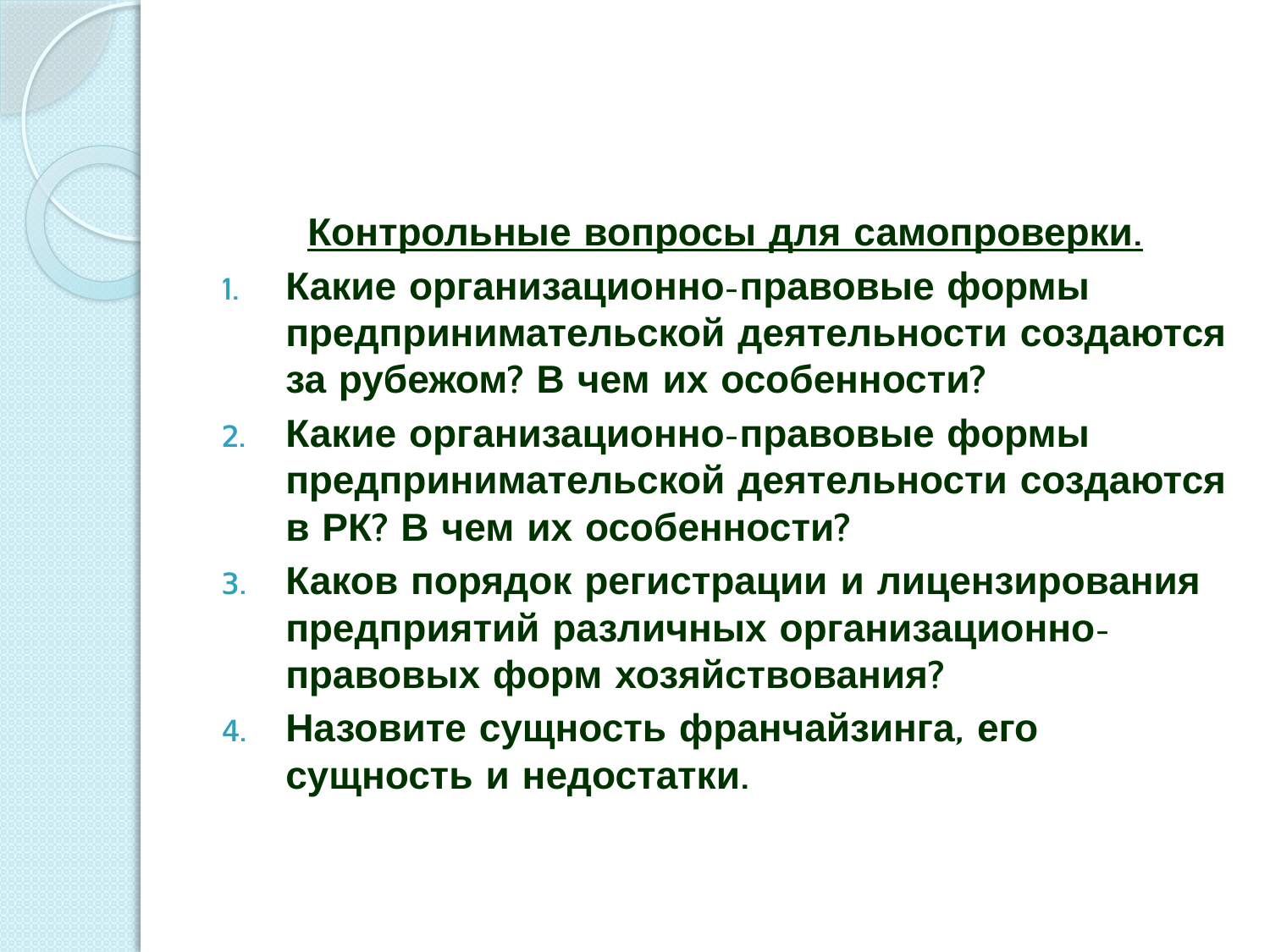

Контрольные вопросы для самопроверки.
Какие организационно-правовые формы предпринимательской деятельности создаются за рубежом? В чем их особенности?
Какие организационно-правовые формы предпринимательской деятельности создаются в РК? В чем их особенности?
Каков порядок регистрации и лицензирования предприятий различных организационно-правовых форм хозяйствования?
Назовите сущность франчайзинга, его сущность и недостатки.